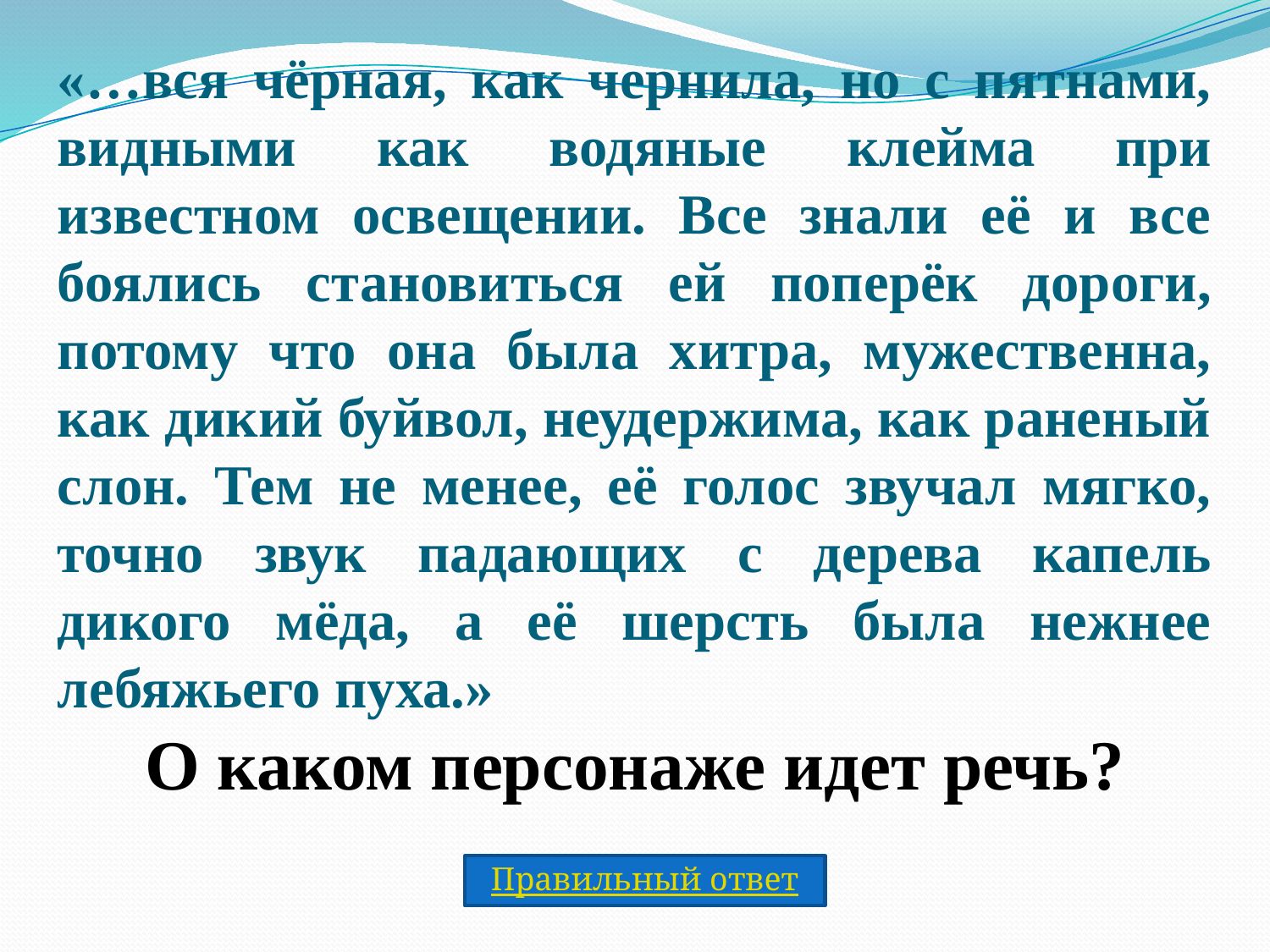

«…вся чёрная, как чернила, но с пятнами, видными как водяные клейма при известном освещении. Все знали её и все боялись становиться ей поперёк дороги, потому что она была хитра, мужественна, как дикий буйвол, неудержима, как раненый слон. Тем не менее, её голос звучал мягко, точно звук падающих с дерева капель дикого мёда, а её шерсть была нежнее лебяжьего пуха.»
О каком персонаже идет речь?

Правильный ответ